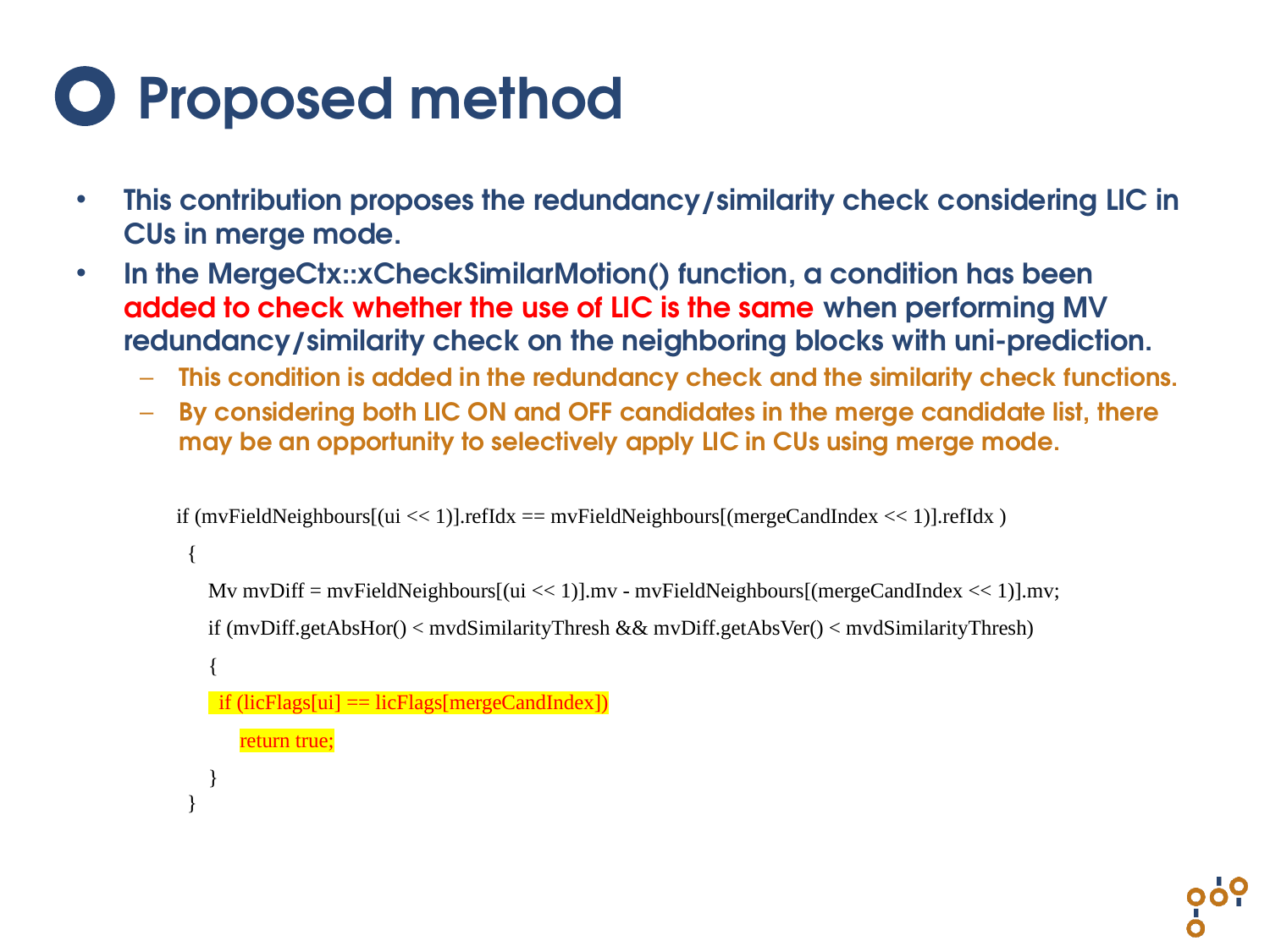

# Proposed method
This contribution proposes the redundancy/similarity check considering LIC in CUs in merge mode.
In the MergeCtx::xCheckSimilarMotion() function, a condition has been added to check whether the use of LIC is the same when performing MV redundancy/similarity check on the neighboring blocks with uni-prediction.
This condition is added in the redundancy check and the similarity check functions.
By considering both LIC ON and OFF candidates in the merge candidate list, there may be an opportunity to selectively apply LIC in CUs using merge mode.

if (mvFieldNeighbours[(ui << 1)].refIdx == mvFieldNeighbours[(mergeCandIndex << 1)].refIdx )
  {
	Mv mvDiff = mvFieldNeighbours[(ui << 1)].mv - mvFieldNeighbours[(mergeCandIndex << 1)].mv;
	if (mvDiff.getAbsHor() < mvdSimilarityThresh && mvDiff.getAbsVer() < mvdSimilarityThresh)
	{
	  if (licFlags[ui] == licFlags[mergeCandIndex])
		return true;
	}
  }